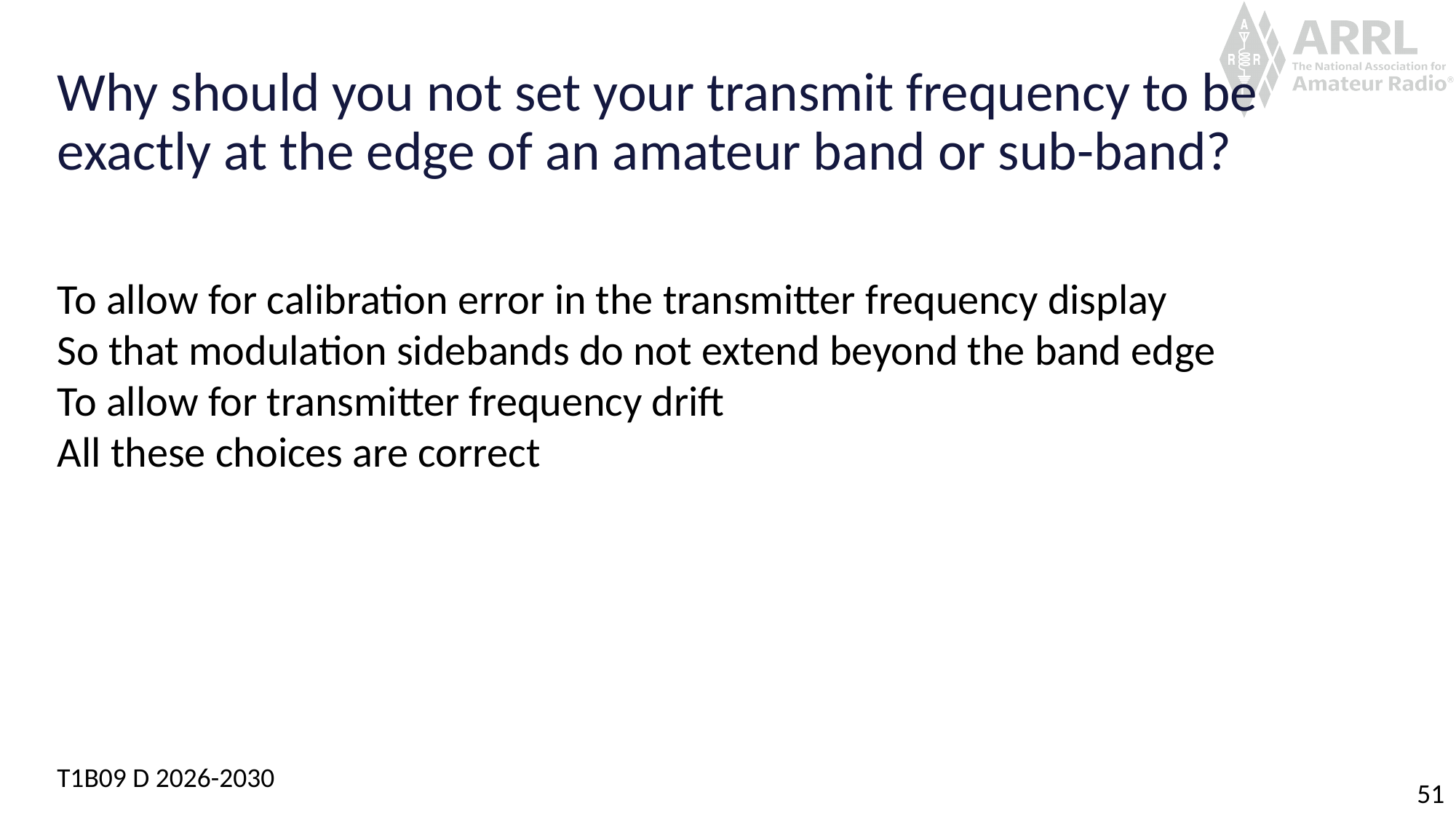

# Why should you not set your transmit frequency to be exactly at the edge of an amateur band or sub-band?
To allow for calibration error in the transmitter frequency display
So that modulation sidebands do not extend beyond the band edge
To allow for transmitter frequency drift
All these choices are correct
T1B09 D 2026-2030